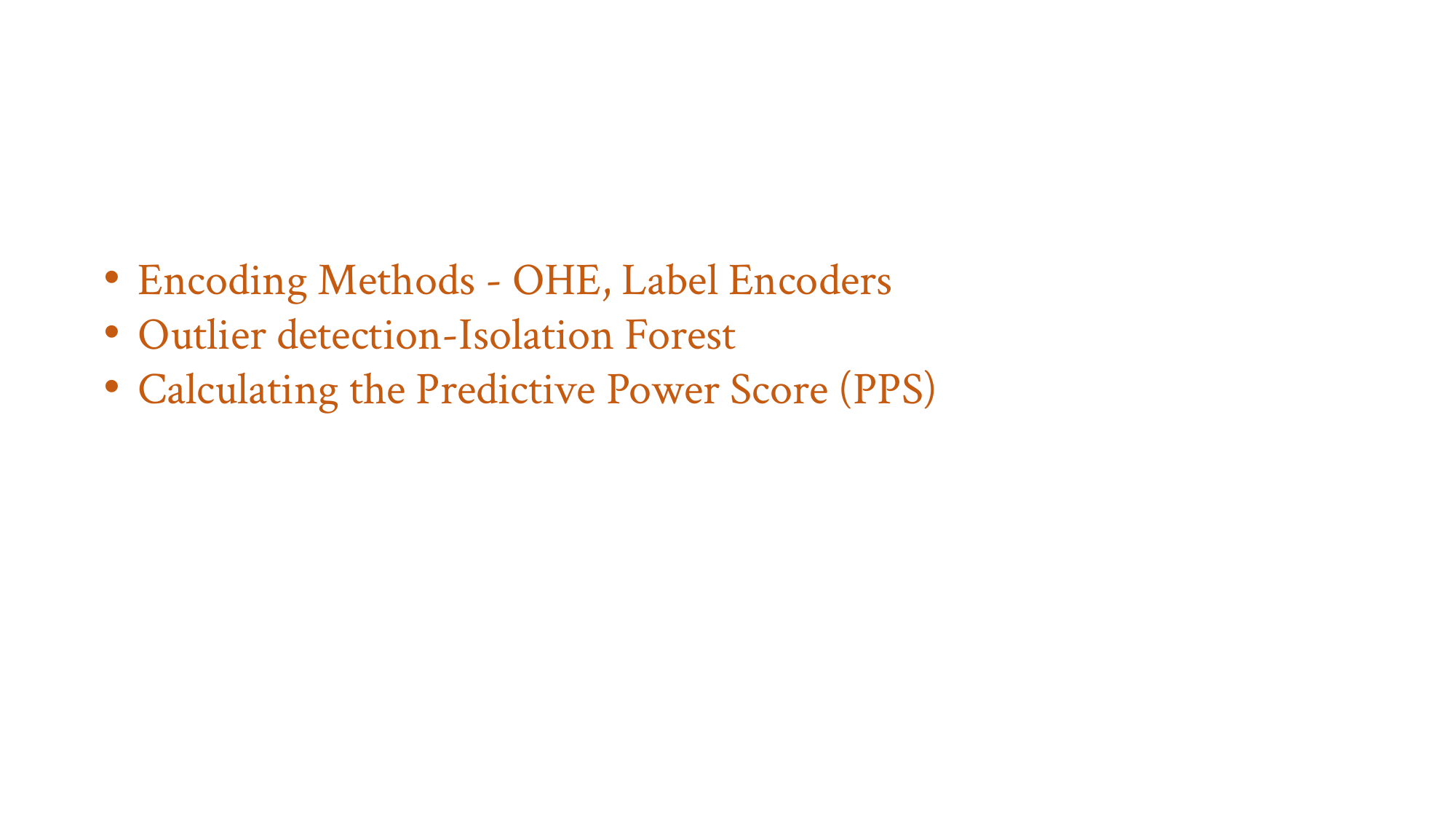

Encoding Methods - OHE, Label Encoders
Outlier detection-Isolation Forest
Calculating the Predictive Power Score (PPS)